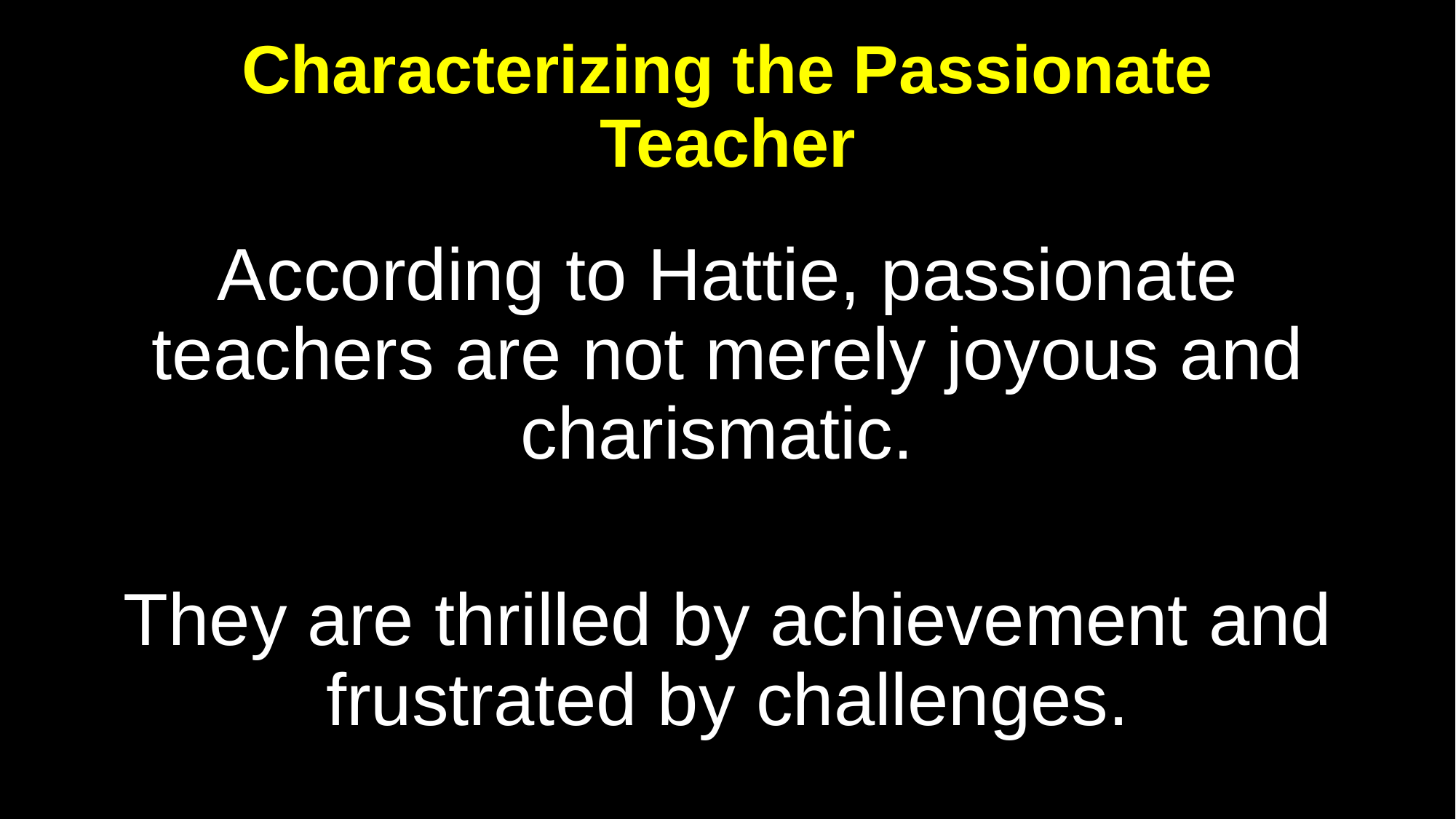

# Characterizing the Passionate Teacher
According to Hattie, passionate teachers are not merely joyous and charismatic.

They are thrilled by achievement and frustrated by challenges.